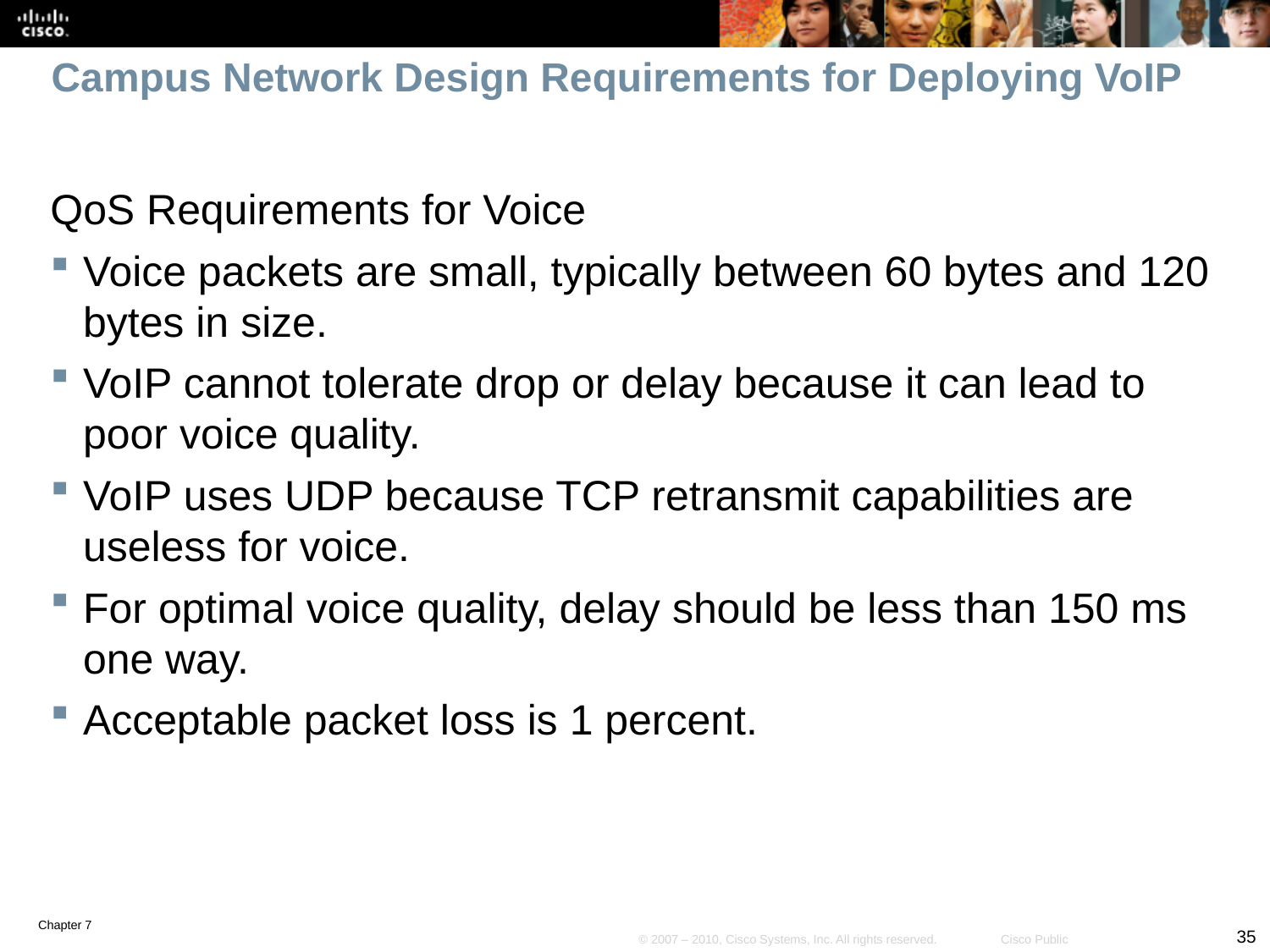

# Campus Network Design Requirements for Deploying VoIP
QoS Requirements for Voice
Voice packets are small, typically between 60 bytes and 120 bytes in size.
VoIP cannot tolerate drop or delay because it can lead to poor voice quality.
VoIP uses UDP because TCP retransmit capabilities are useless for voice.
For optimal voice quality, delay should be less than 150 ms one way.
Acceptable packet loss is 1 percent.